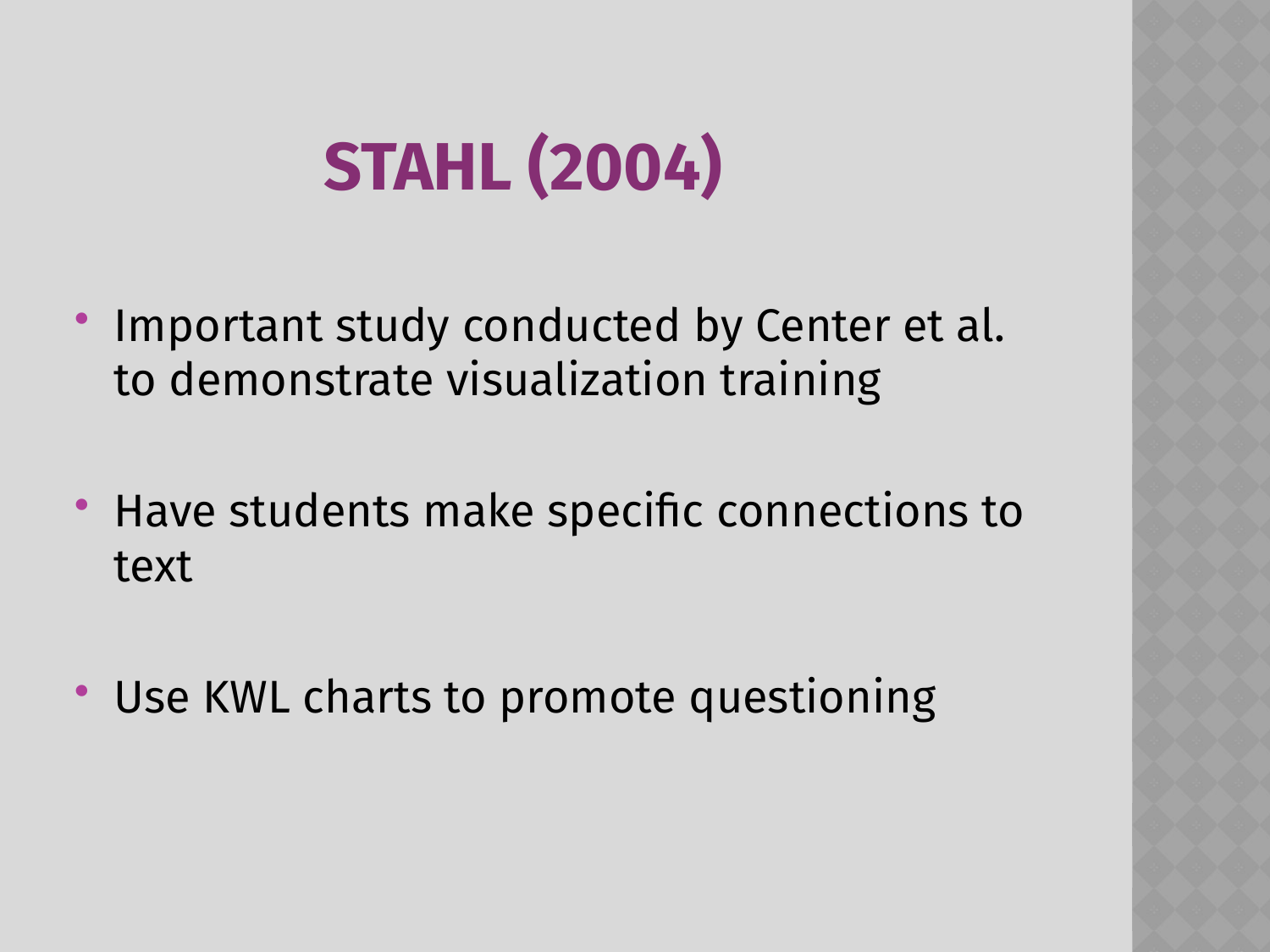

# Stahl (2004)

Important study conducted by Center et al. to demonstrate visualization training

Have students make specific connections to text

Use KWL charts to promote questioning